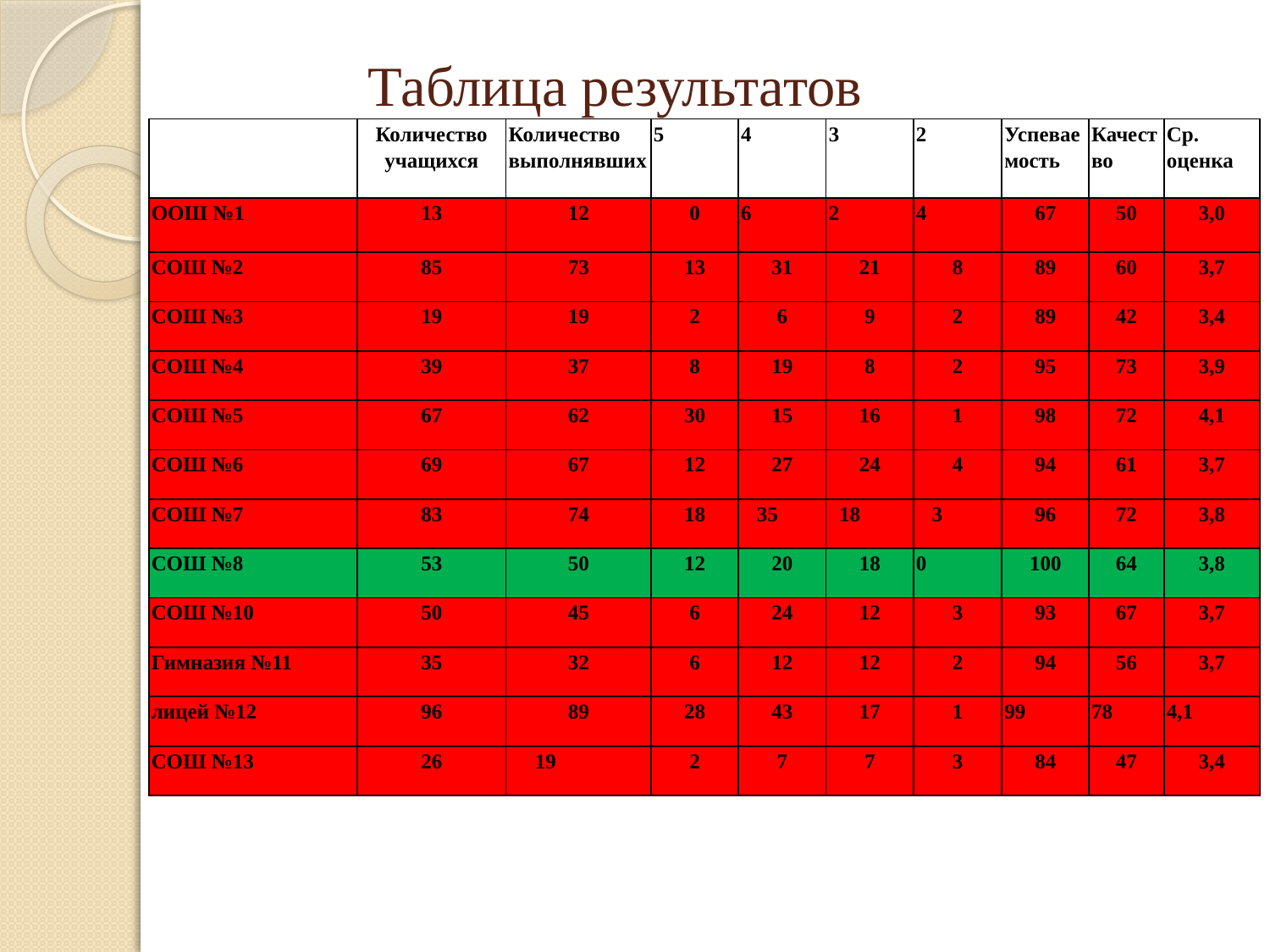

# Таблица результатов
|  | Количество учащихся | Количество выполнявших | 5 | 4 | 3 | 2 | Успеваемость | Качество | Ср. оценка |
| --- | --- | --- | --- | --- | --- | --- | --- | --- | --- |
| ООШ №1 | 13 | 12 | 0 | 6 | 2 | 4 | 67 | 50 | 3,0 |
| СОШ №2 | 85 | 73 | 13 | 31 | 21 | 8 | 89 | 60 | 3,7 |
| СОШ №3 | 19 | 19 | 2 | 6 | 9 | 2 | 89 | 42 | 3,4 |
| СОШ №4 | 39 | 37 | 8 | 19 | 8 | 2 | 95 | 73 | 3,9 |
| СОШ №5 | 67 | 62 | 30 | 15 | 16 | 1 | 98 | 72 | 4,1 |
| СОШ №6 | 69 | 67 | 12 | 27 | 24 | 4 | 94 | 61 | 3,7 |
| СОШ №7 | 83 | 74 | 18 | 35 | 18 | 3 | 96 | 72 | 3,8 |
| СОШ №8 | 53 | 50 | 12 | 20 | 18 | 0 | 100 | 64 | 3,8 |
| СОШ №10 | 50 | 45 | 6 | 24 | 12 | 3 | 93 | 67 | 3,7 |
| Гимназия №11 | 35 | 32 | 6 | 12 | 12 | 2 | 94 | 56 | 3,7 |
| лицей №12 | 96 | 89 | 28 | 43 | 17 | 1 | 99 | 78 | 4,1 |
| СОШ №13 | 26 | 19 | 2 | 7 | 7 | 3 | 84 | 47 | 3,4 |